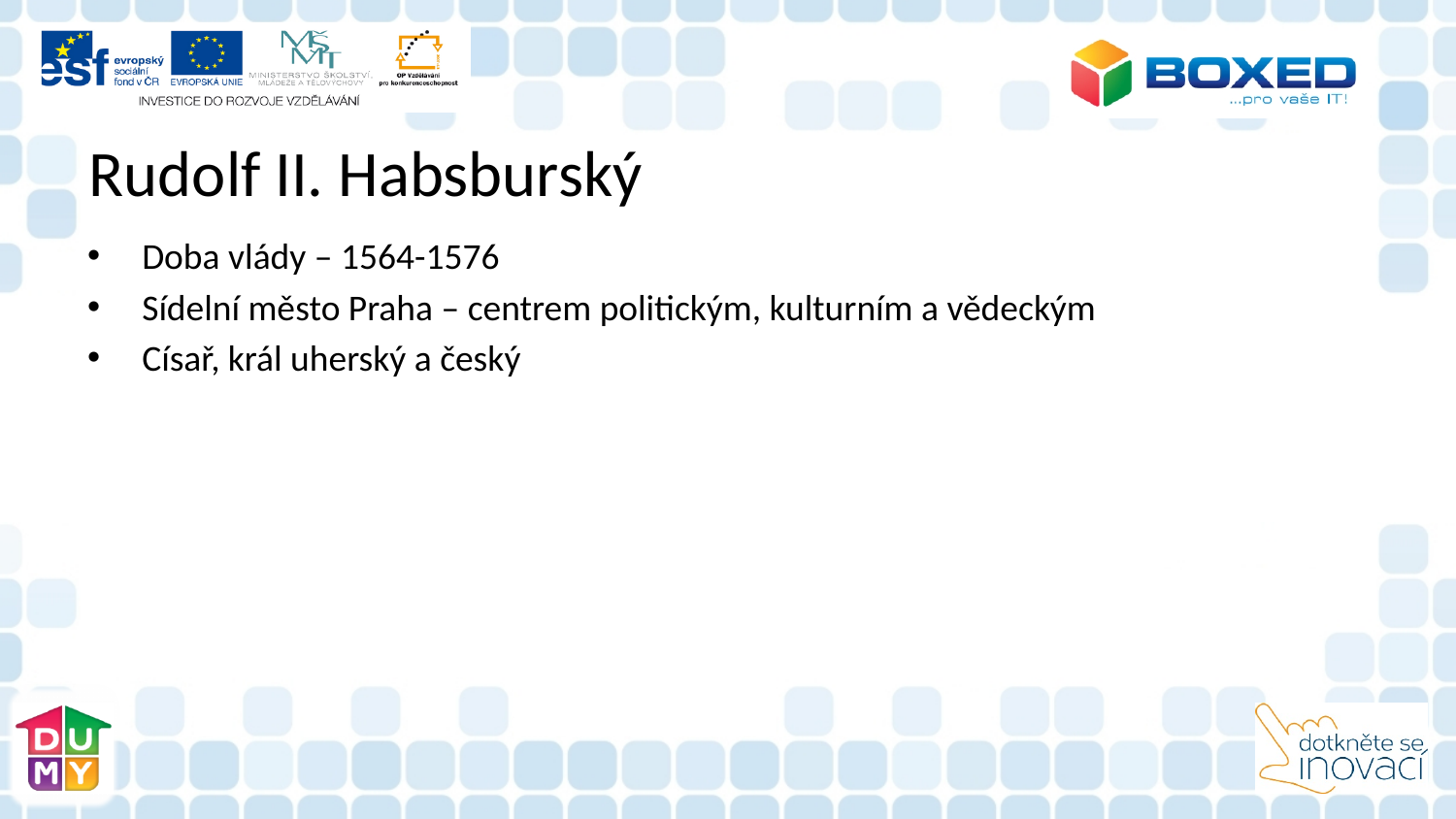

# Rudolf II. Habsburský
Doba vlády – 1564-1576
Sídelní město Praha – centrem politickým, kulturním a vědeckým
Císař, král uherský a český